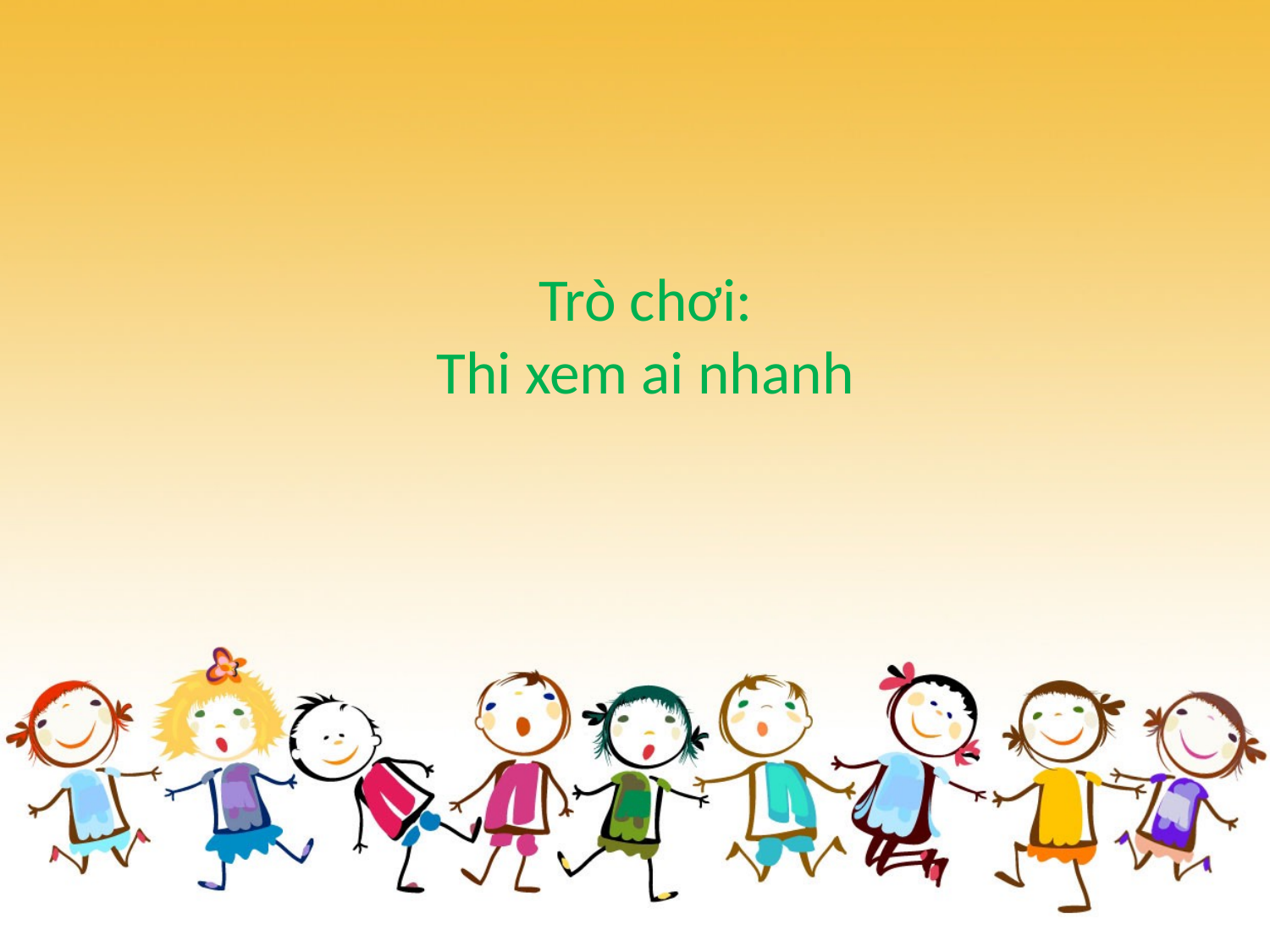

# Trò chơi: Thi xem ai nhanh